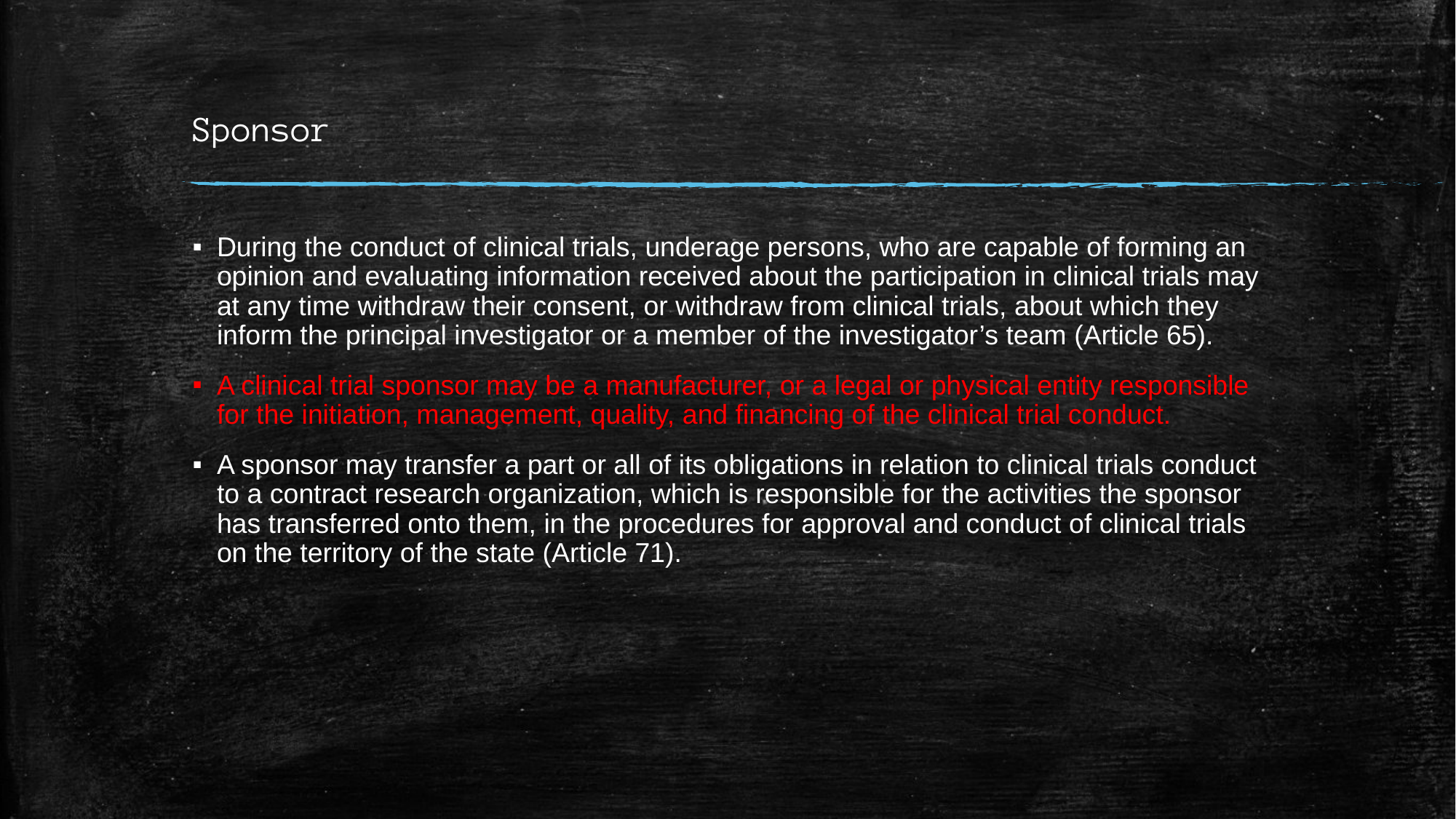

# Sponsor
During the conduct of clinical trials, underage persons, who are capable of forming an opinion and evaluating information received about the participation in clinical trials may at any time withdraw their consent, or withdraw from clinical trials, about which they inform the principal investigator or a member of the investigator’s team (Article 65).
A clinical trial sponsor may be a manufacturer, or a legal or physical entity responsible for the initiation, management, quality, and ﬁnancing of the clinical trial conduct.
A sponsor may transfer a part or all of its obligations in relation to clinical trials conduct to a contract research organization, which is responsible for the activities the sponsor has transferred onto them, in the procedures for approval and conduct of clinical trials on the territory of the state (Article 71).